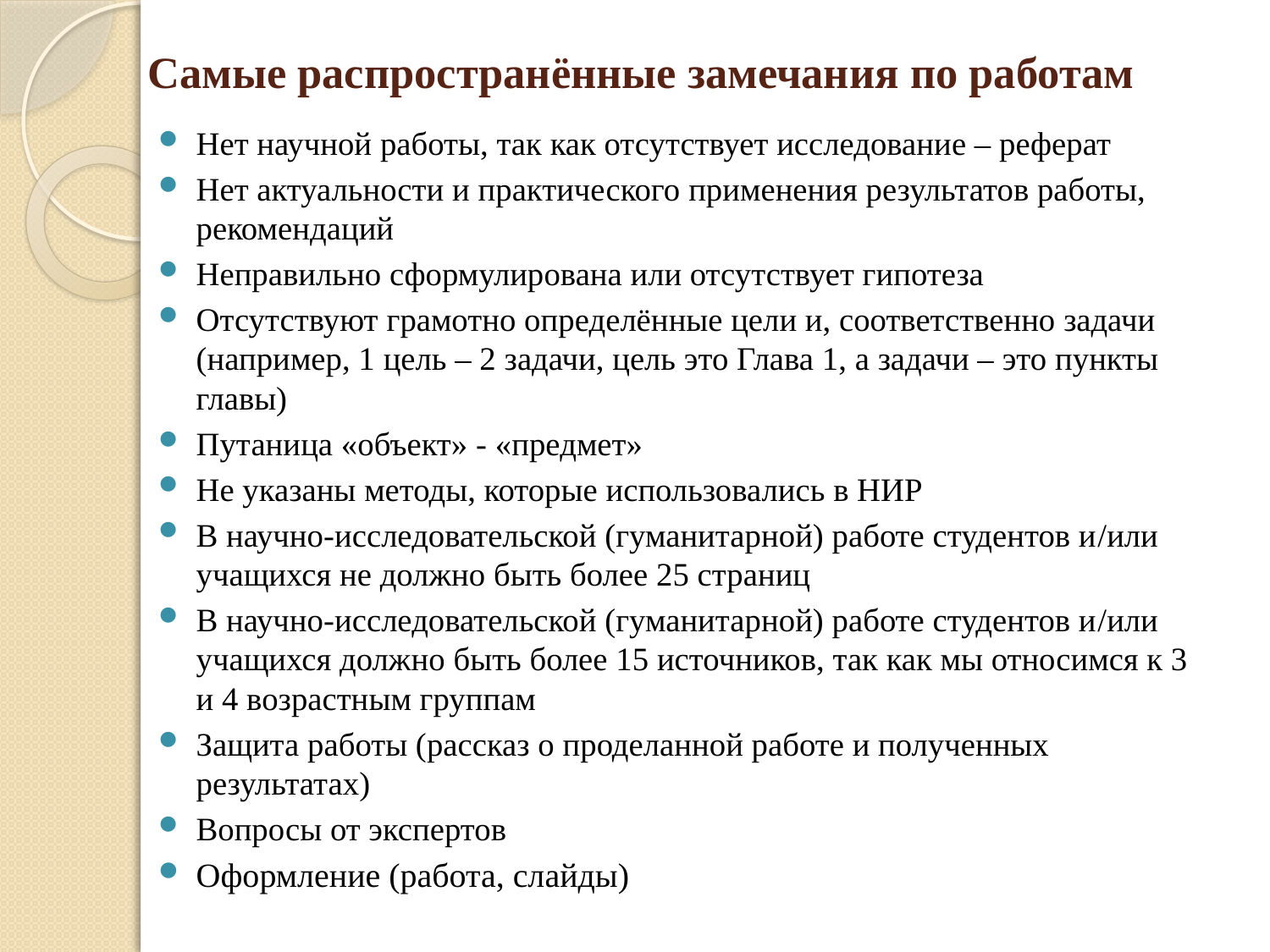

# Самые распространённые замечания по работам
Нет научной работы, так как отсутствует исследование – реферат
Нет актуальности и практического применения результатов работы, рекомендаций
Неправильно сформулирована или отсутствует гипотеза
Отсутствуют грамотно определённые цели и, соответственно задачи (например, 1 цель – 2 задачи, цель это Глава 1, а задачи – это пункты главы)
Путаница «объект» - «предмет»
Не указаны методы, которые использовались в НИР
В научно-исследовательской (гуманитарной) работе студентов и/или учащихся не должно быть более 25 страниц
В научно-исследовательской (гуманитарной) работе студентов и/или учащихся должно быть более 15 источников, так как мы относимся к 3 и 4 возрастным группам
Защита работы (рассказ о проделанной работе и полученных результатах)
Вопросы от экспертов
Оформление (работа, слайды)